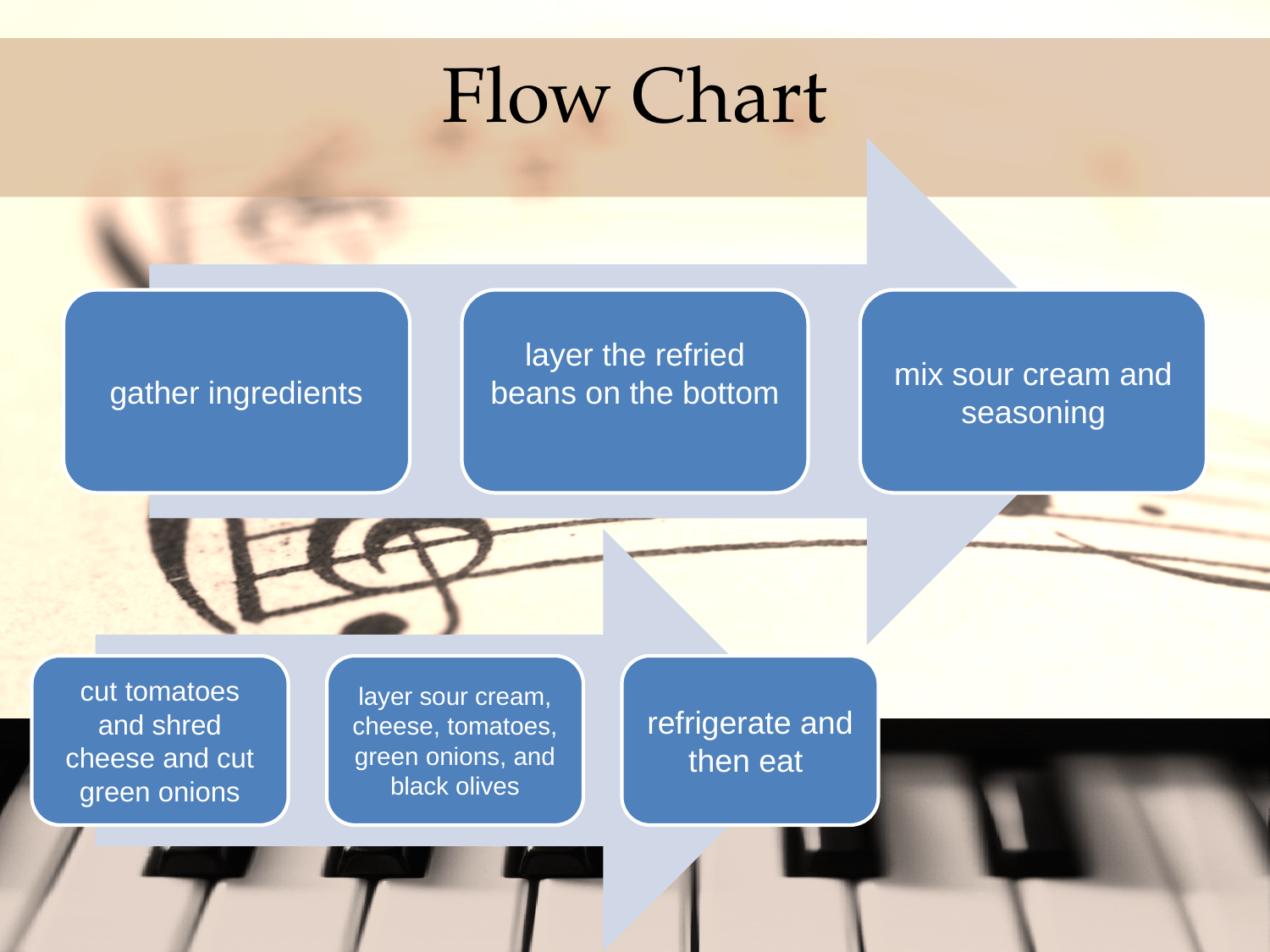

# Flow Chart
gather ingredients
layer the refried beans on the bottom
mix sour cream and seasoning
cut tomatoes and shred cheese and cut green onions
layer sour cream, cheese, tomatoes, green onions, and black olives
refrigerate and then eat